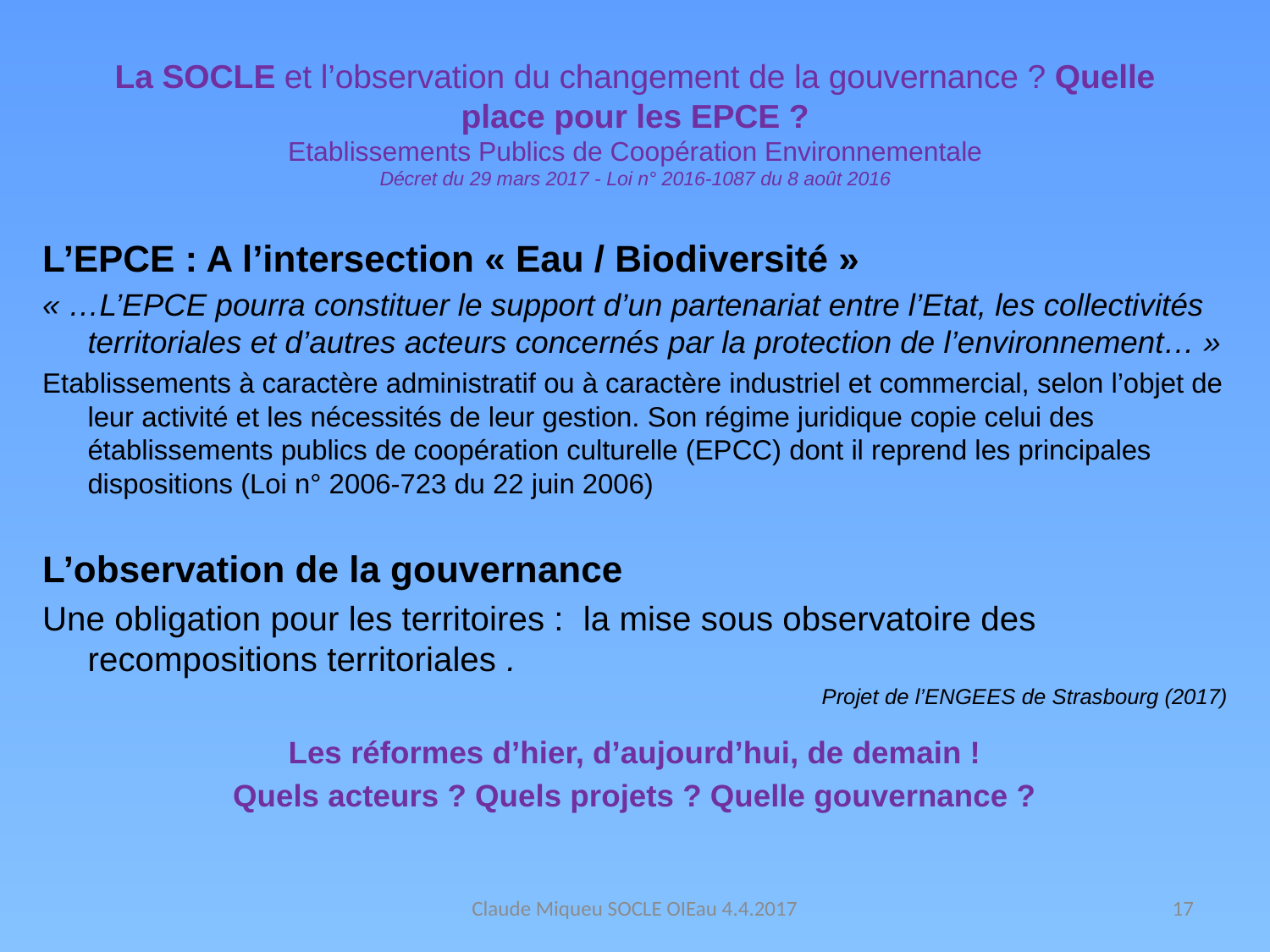

# La SOCLE et l’observation du changement de la gouvernance ? Quelle place pour les EPCE ? Etablissements Publics de Coopération Environnementale Décret du 29 mars 2017 - Loi n° 2016-1087 du 8 août 2016
L’EPCE : A l’intersection « Eau / Biodiversité »
« …L’EPCE pourra constituer le support d’un partenariat entre l’Etat, les collectivités territoriales et d’autres acteurs concernés par la protection de l’environnement… »
Etablissements à caractère administratif ou à caractère industriel et commercial, selon l’objet de leur activité et les nécessités de leur gestion. Son régime juridique copie celui des établissements publics de coopération culturelle (EPCC) dont il reprend les principales dispositions (Loi n° 2006-723 du 22 juin 2006)

L’observation de la gouvernance
Une obligation pour les territoires :  la mise sous observatoire des recompositions territoriales .
Projet de l’ENGEES de Strasbourg (2017)

Les réformes d’hier, d’aujourd’hui, de demain !
Quels acteurs ? Quels projets ? Quelle gouvernance ?

Claude Miqueu SOCLE OIEau 4.4.2017
17